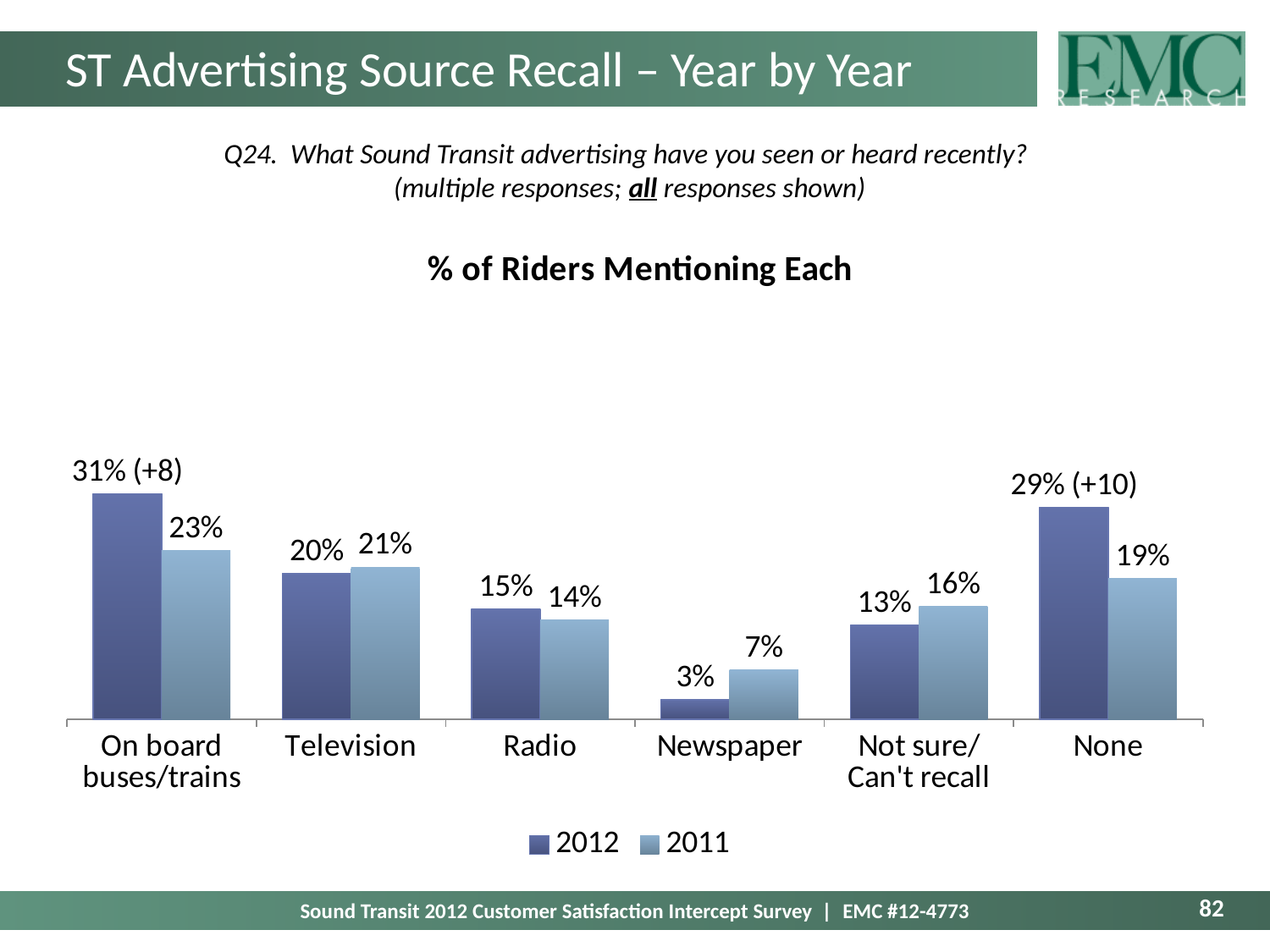

# ST Advertising Source Recall – Year by Year
Q24.  What Sound Transit advertising have you seen or heard recently?
(multiple responses; all responses shown)

### Chart: % of Riders Mentioning Each

| Category | 2012 | 2011 |
|---|---|---|
| On board buses/trains | 0.3111849820318553 | 0.23352300231913822 |
| Television | 0.2011379430474796 | 0.21028799919842212 |
| Radio | 0.15186242439051828 | 0.1376236948897378 |
| Newspaper | 0.027281013297067547 | 0.06840434199061554 |
| Not sure/Can't recall | 0.12972213757072754 | 0.15557684670502042 |
| None | 0.29262084414924855 | 0.19458411489706473 |